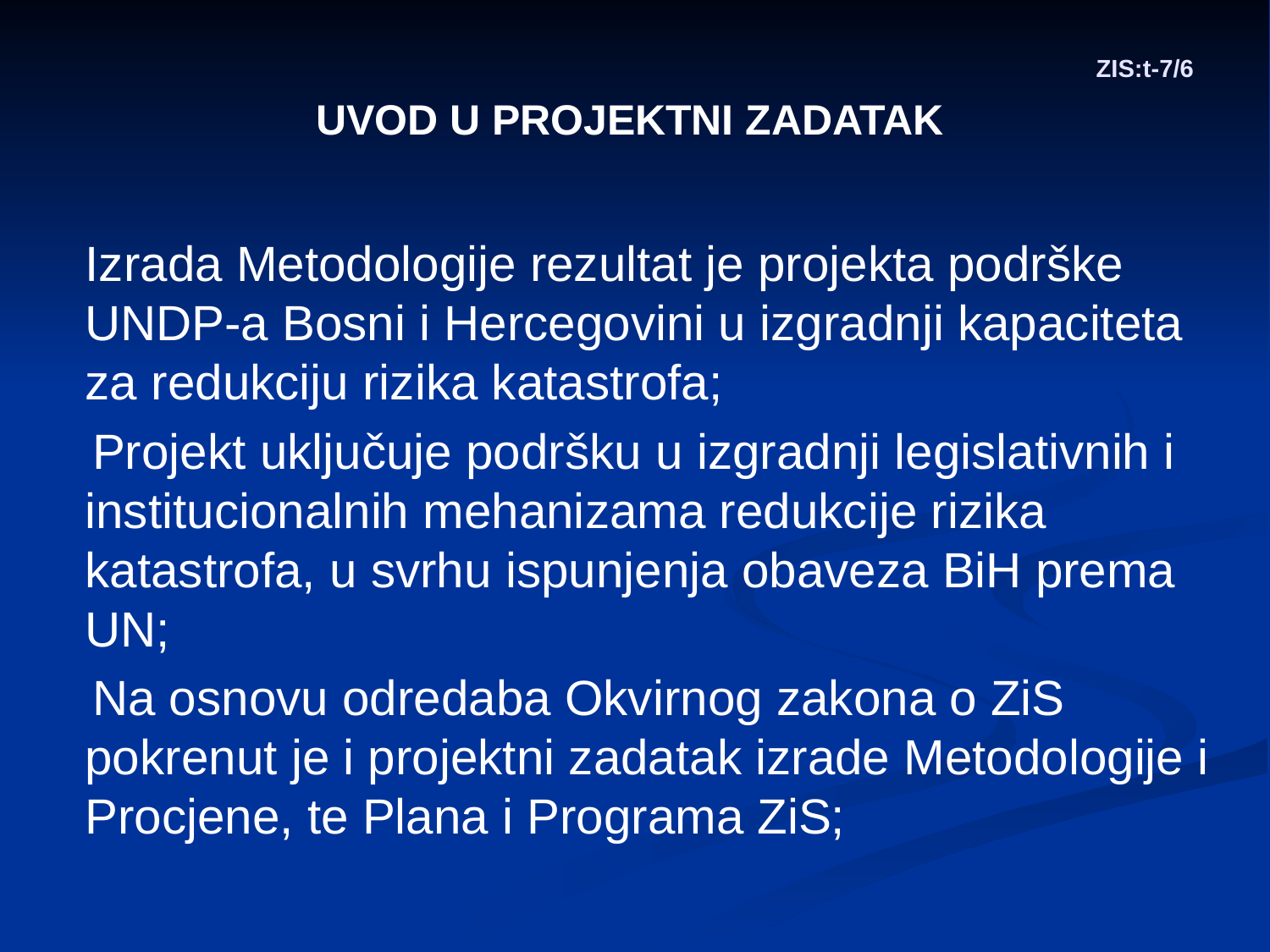

# ZIS:t-7/6
UVOD U PROJEKTNI ZADATAK
Izrada Metodologije rezultat je projekta podrške UNDP-a Bosni i Hercegovini u izgradnji kapaciteta za redukciju rizika katastrofa;
    Projekt uključuje podršku u izgradnji legislativnih i institucionalnih mehanizama redukcije rizika katastrofa, u svrhu ispunjenja obaveza BiH prema UN;
    Na osnovu odredaba Okvirnog zakona o ZiS pokrenut je i projektni zadatak izrade Metodologije i Procjene, te Plana i Programa ZiS;